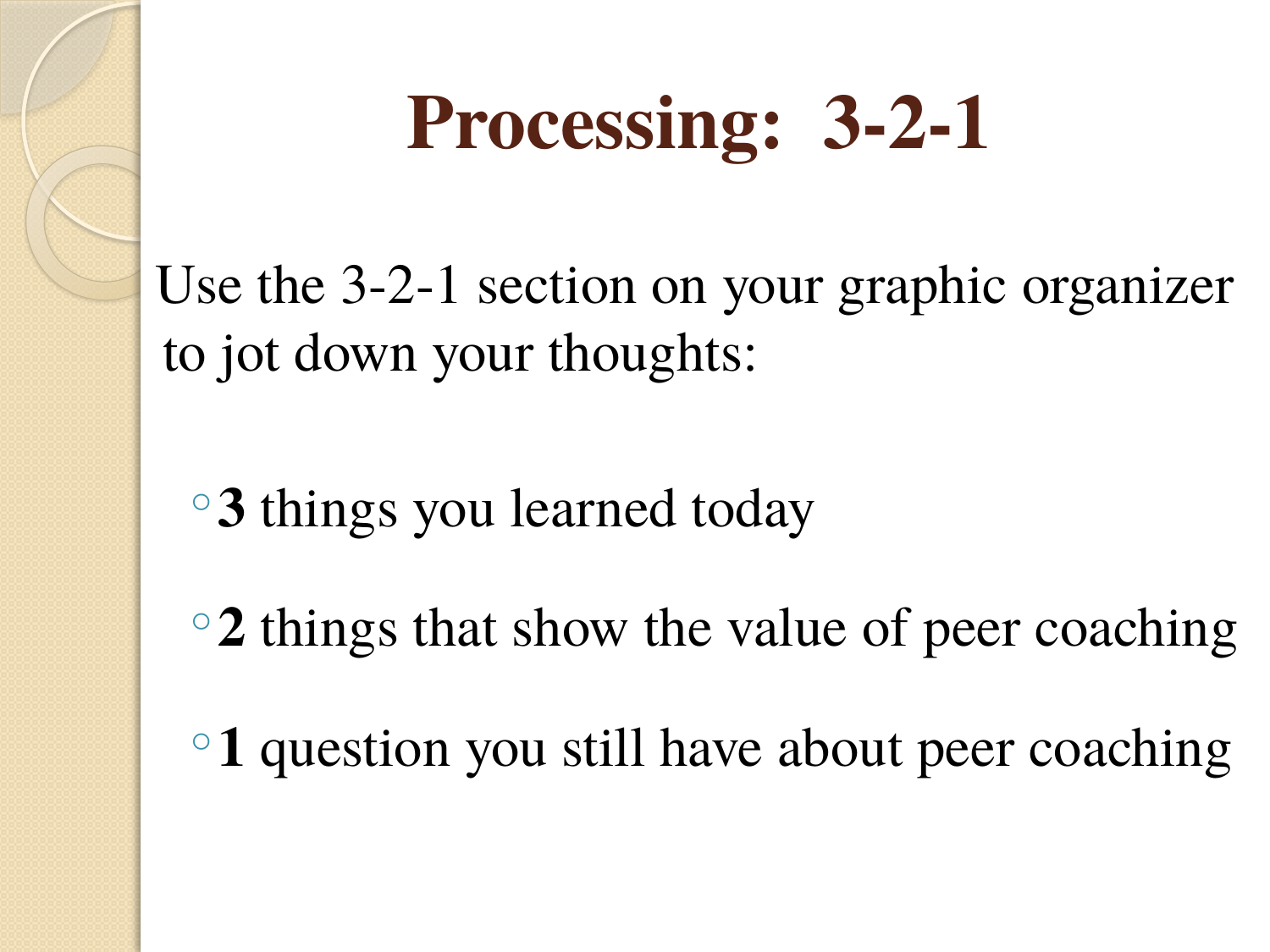

# Processing:  3-2-1
Use the 3-2-1 section on your graphic organizer to jot down your thoughts:

3 things you learned today
2 things that show the value of peer coaching
1 question you still have about peer coaching